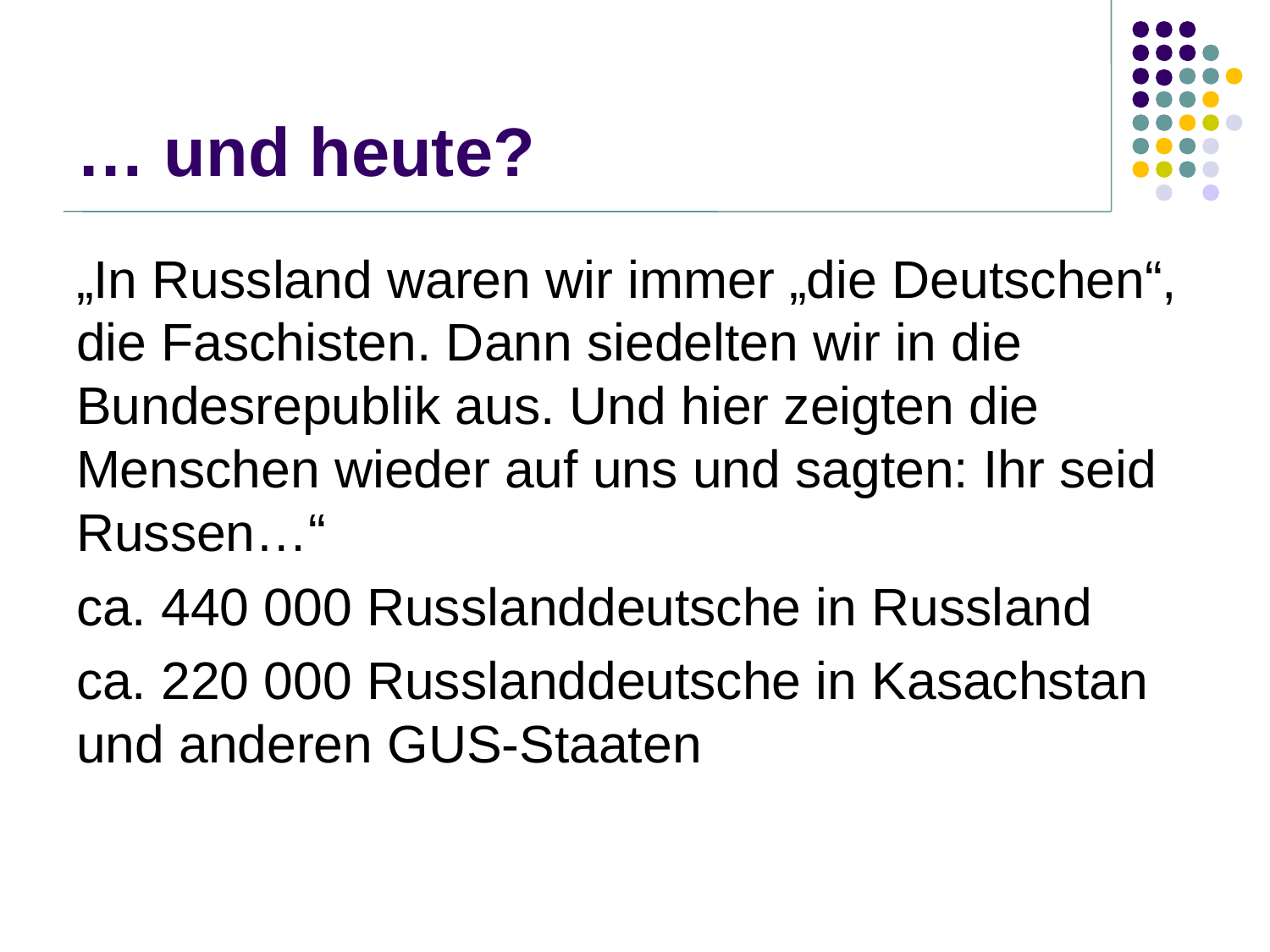

# … und heute?
„In Russland waren wir immer „die Deutschen“, die Faschisten. Dann siedelten wir in die Bundesrepublik aus. Und hier zeigten die Menschen wieder auf uns und sagten: Ihr seid Russen…“
ca. 440 000 Russlanddeutsche in Russland
ca. 220 000 Russlanddeutsche in Kasachstan und anderen GUS-Staaten